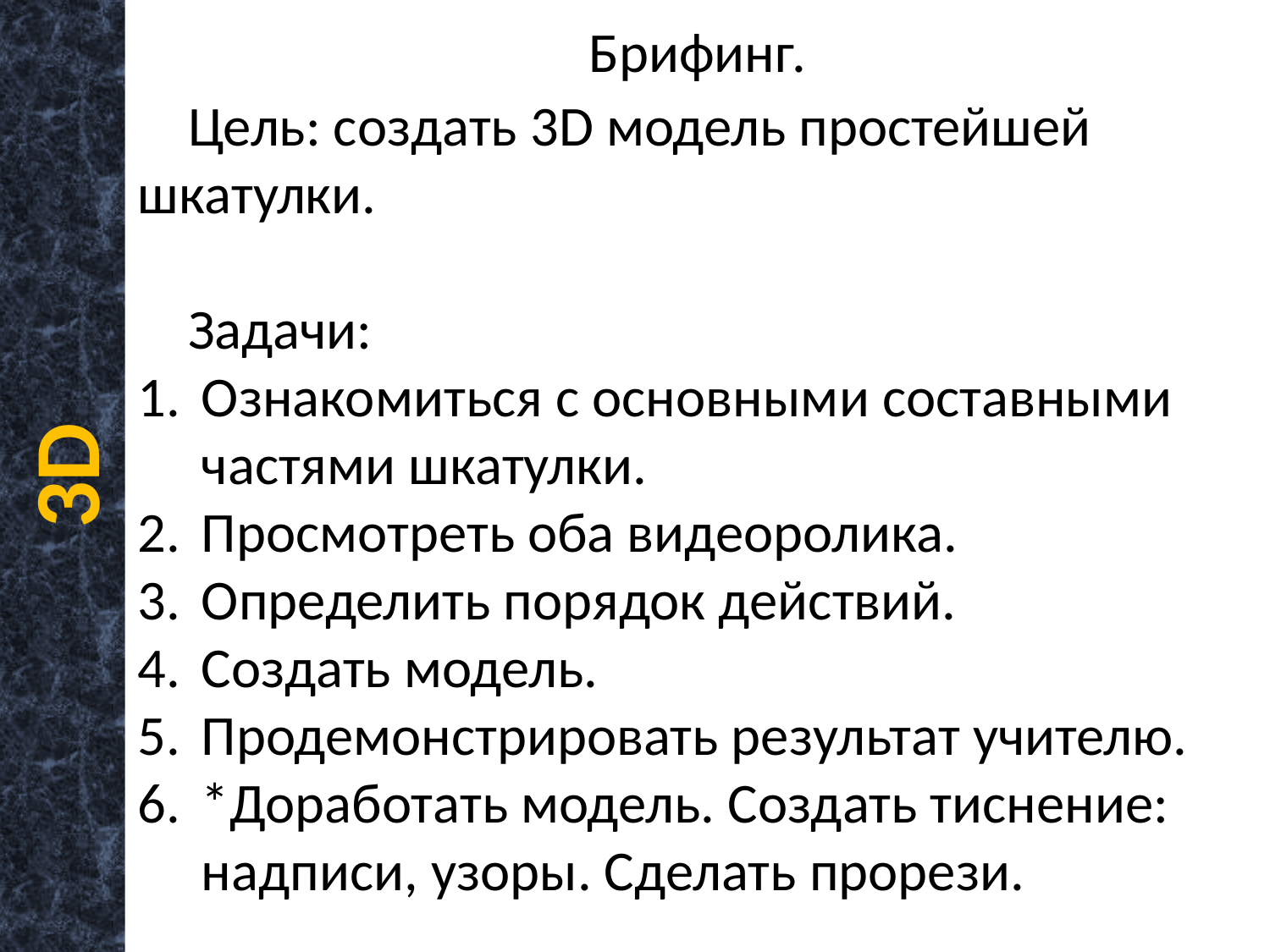

Брифинг.
Цель: создать 3D модель простейшей шкатулки.

Задачи:
Ознакомиться с основными составными частями шкатулки.
Просмотреть оба видеоролика.
Определить порядок действий.
Создать модель.
Продемонстрировать результат учителю.
*Доработать модель. Создать тиснение: надписи, узоры. Сделать прорези.

3D